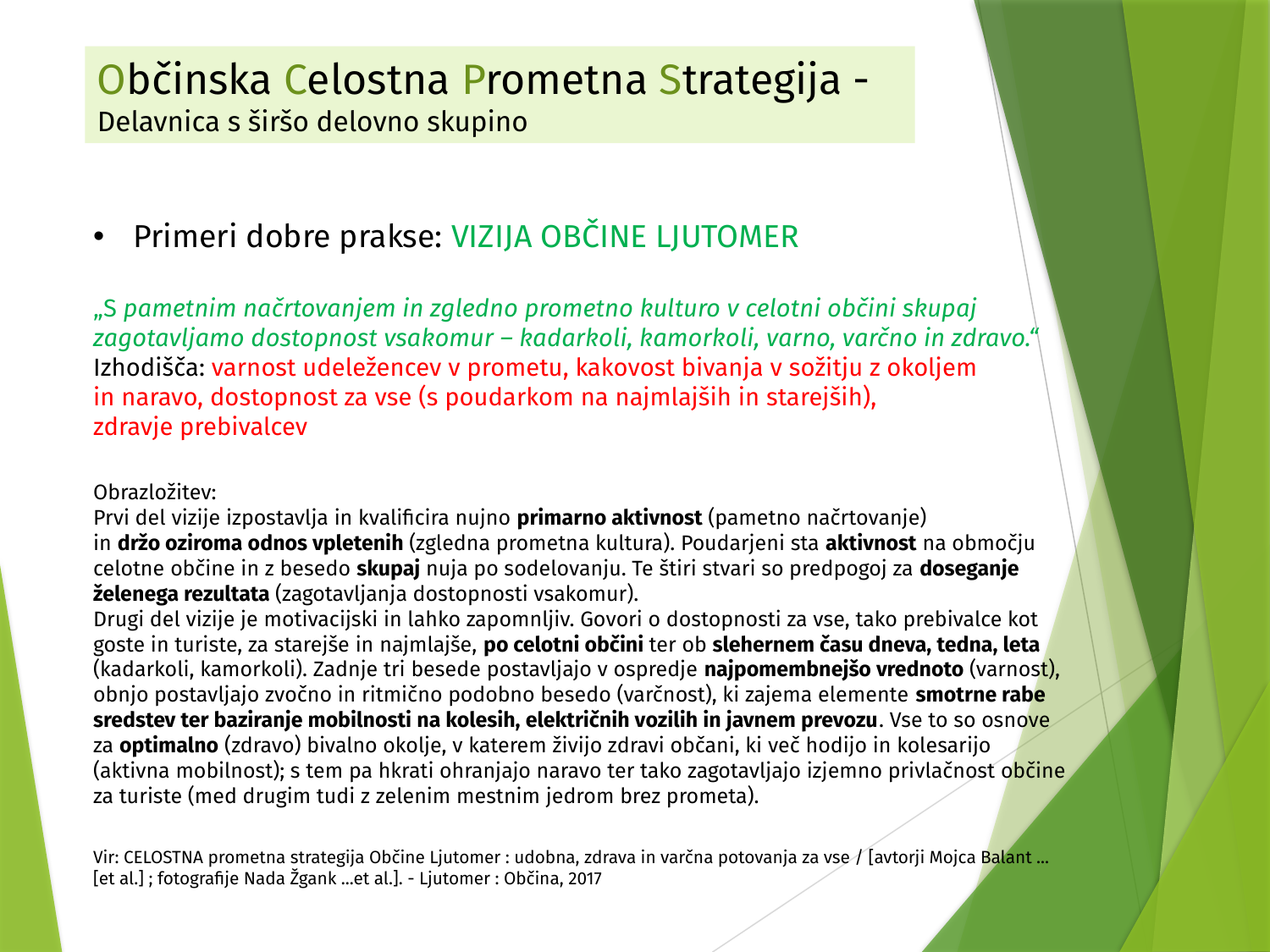

Občinska Celostna Prometna Strategija -
Delavnica s širšo delovno skupino
Primeri dobre prakse: VIZIJA OBČINE LJUTOMER

„S pametnim načrtovanjem in zgledno prometno kulturo v celotni občini skupaj zagotavljamo dostopnost vsakomur – kadarkoli, kamorkoli, varno, varčno in zdravo.“
Izhodišča: varnost udeležencev v prometu, kakovost bivanja v sožitju z okoljem in naravo, dostopnost za vse (s poudarkom na najmlajših in starejših), zdravje prebivalcev

Obrazložitev:
Prvi del vizije izpostavlja in kvalificira nujno primarno aktivnost (pametno načrtovanje)
in držo oziroma odnos vpletenih (zgledna prometna kultura). Poudarjeni sta aktivnost na območju celotne občine in z besedo skupaj nuja po sodelovanju. Te štiri stvari so predpogoj za doseganje želenega rezultata (zagotavljanja dostopnosti vsakomur).
Drugi del vizije je motivacijski in lahko zapomnljiv. Govori o dostopnosti za vse, tako prebivalce kot goste in turiste, za starejše in najmlajše, po celotni občini ter ob slehernem času dneva, tedna, leta (kadarkoli, kamorkoli). Zadnje tri besede postavljajo v ospredje najpomembnejšo vrednoto (varnost), obnjo postavljajo zvočno in ritmično podobno besedo (varčnost), ki zajema elemente smotrne rabe sredstev ter baziranje mobilnosti na kolesih, električnih vozilih in javnem prevozu. Vse to so osnove za optimalno (zdravo) bivalno okolje, v katerem živijo zdravi občani, ki več hodijo in kolesarijo (aktivna mobilnost); s tem pa hkrati ohranjajo naravo ter tako zagotavljajo izjemno privlačnost občine za turiste (med drugim tudi z zelenim mestnim jedrom brez prometa).

Vir: CELOSTNA prometna strategija Občine Ljutomer : udobna, zdrava in varčna potovanja za vse / [avtorji Mojca Balant ... [et al.] ; fotografije Nada Žgank ...et al.]. - Ljutomer : Občina, 2017